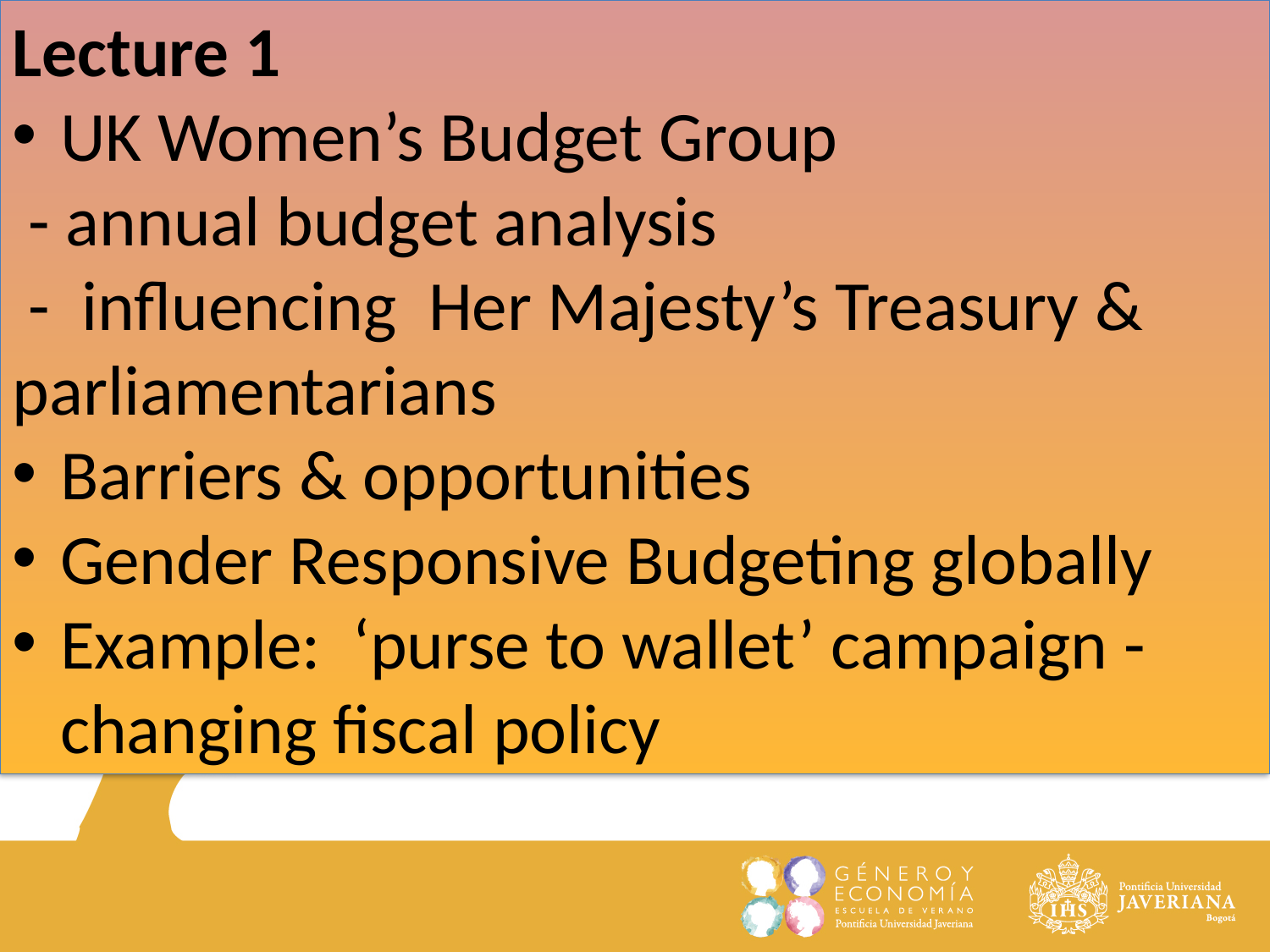

Lecture 1
UK Women’s Budget Group
 - annual budget analysis
 -  influencing  Her Majesty’s Treasury & parliamentarians
Barriers & opportunities
Gender Responsive Budgeting globally
Example:  ‘purse to wallet’ campaign - changing fiscal policy